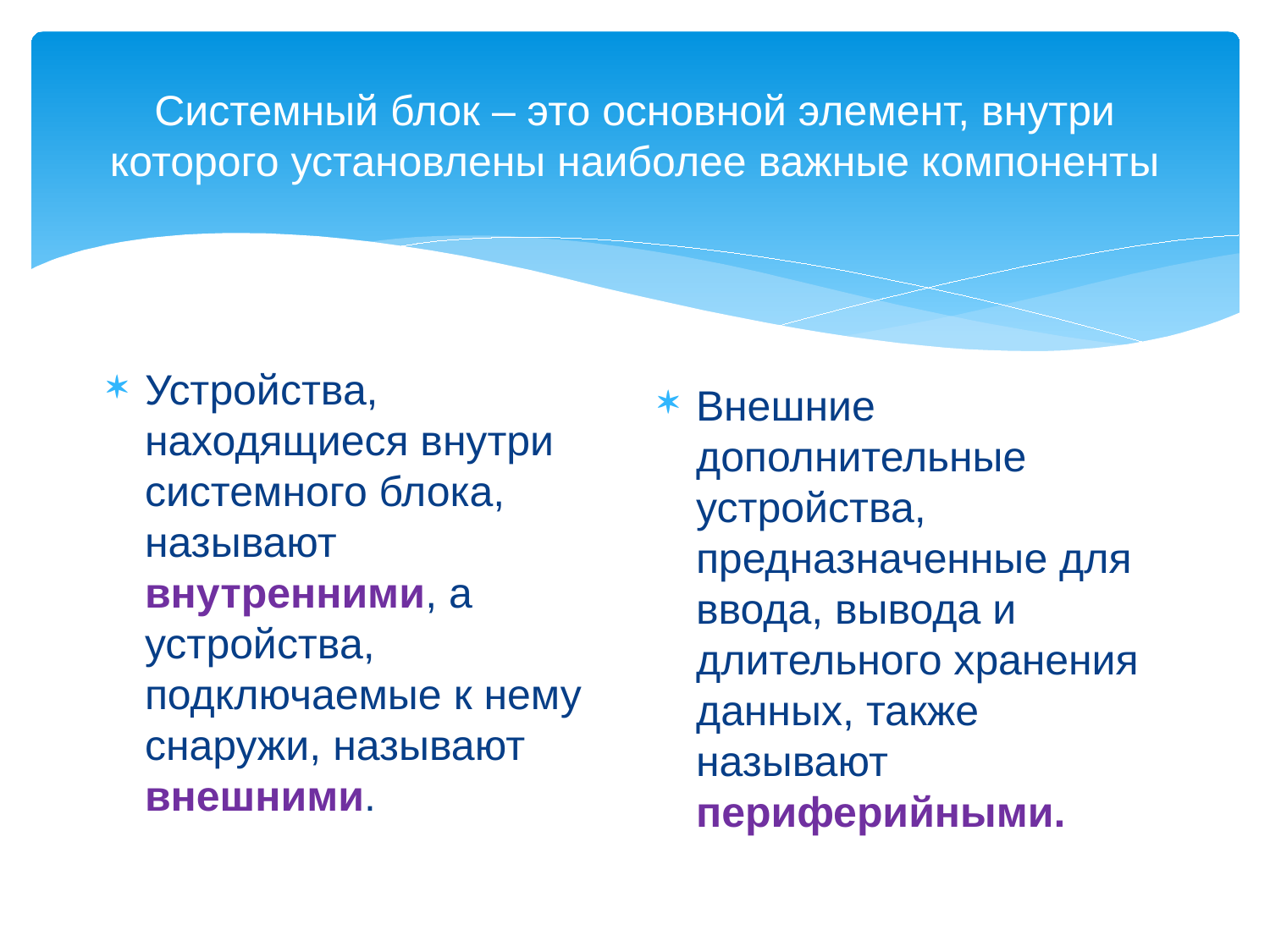

# Системный блок – это основной элемент, внутри которого установлены наиболее важные компоненты
Устройства, находящиеся внутри системного блока, называют внутренними, а устройства, подключаемые к нему снаружи, называют внешними.
Внешние дополнительные устройства, предназначенные для ввода, вывода и длительного хранения данных, также называют периферийными.